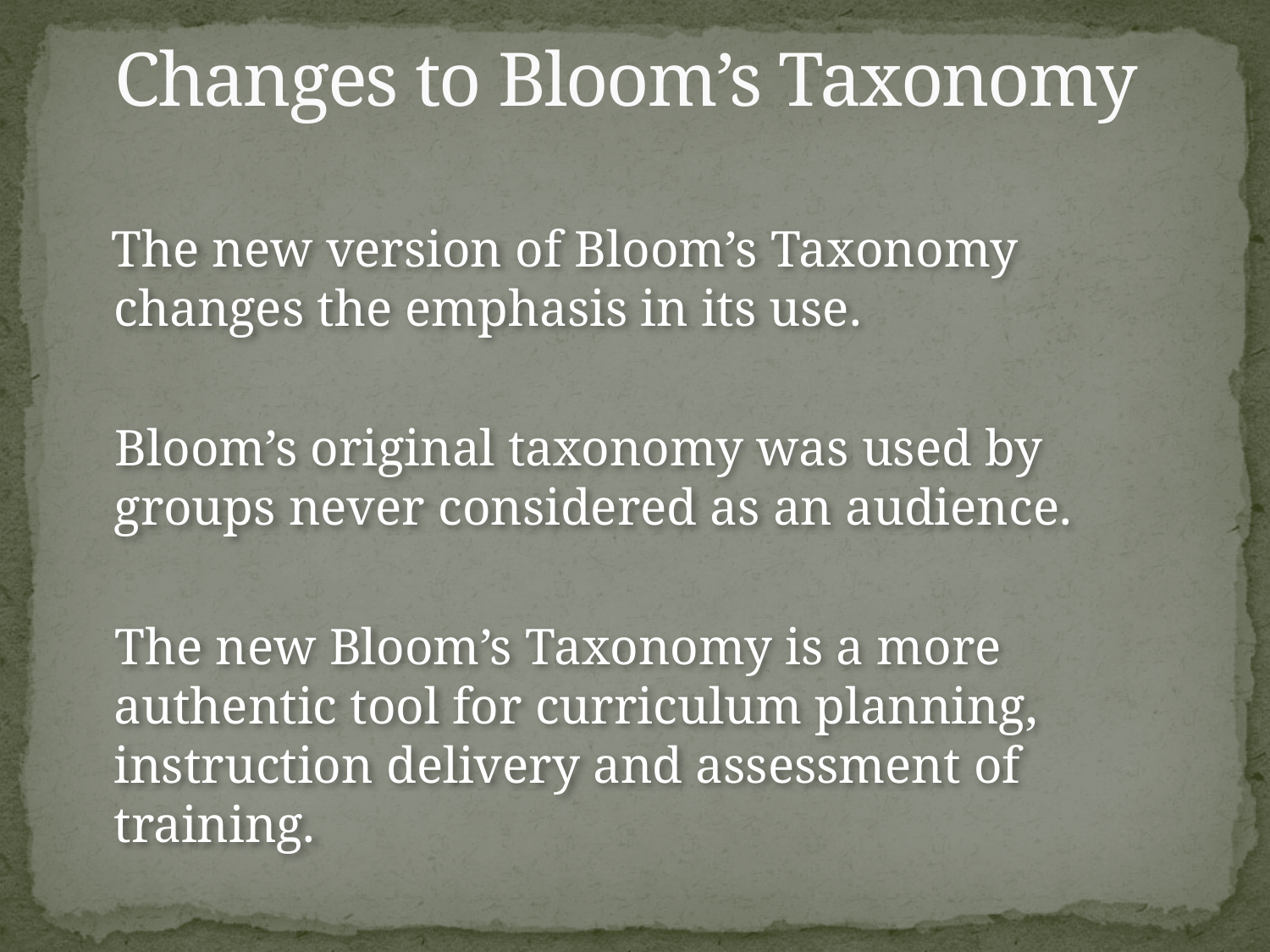

# Changes to Bloom’s Taxonomy
   The new version of Bloom’s Taxonomy changes the emphasis in its use.

   Bloom’s original taxonomy was used by groups never considered as an audience.

   The new Bloom’s Taxonomy is a more authentic tool for curriculum planning, instruction delivery and assessment of training.